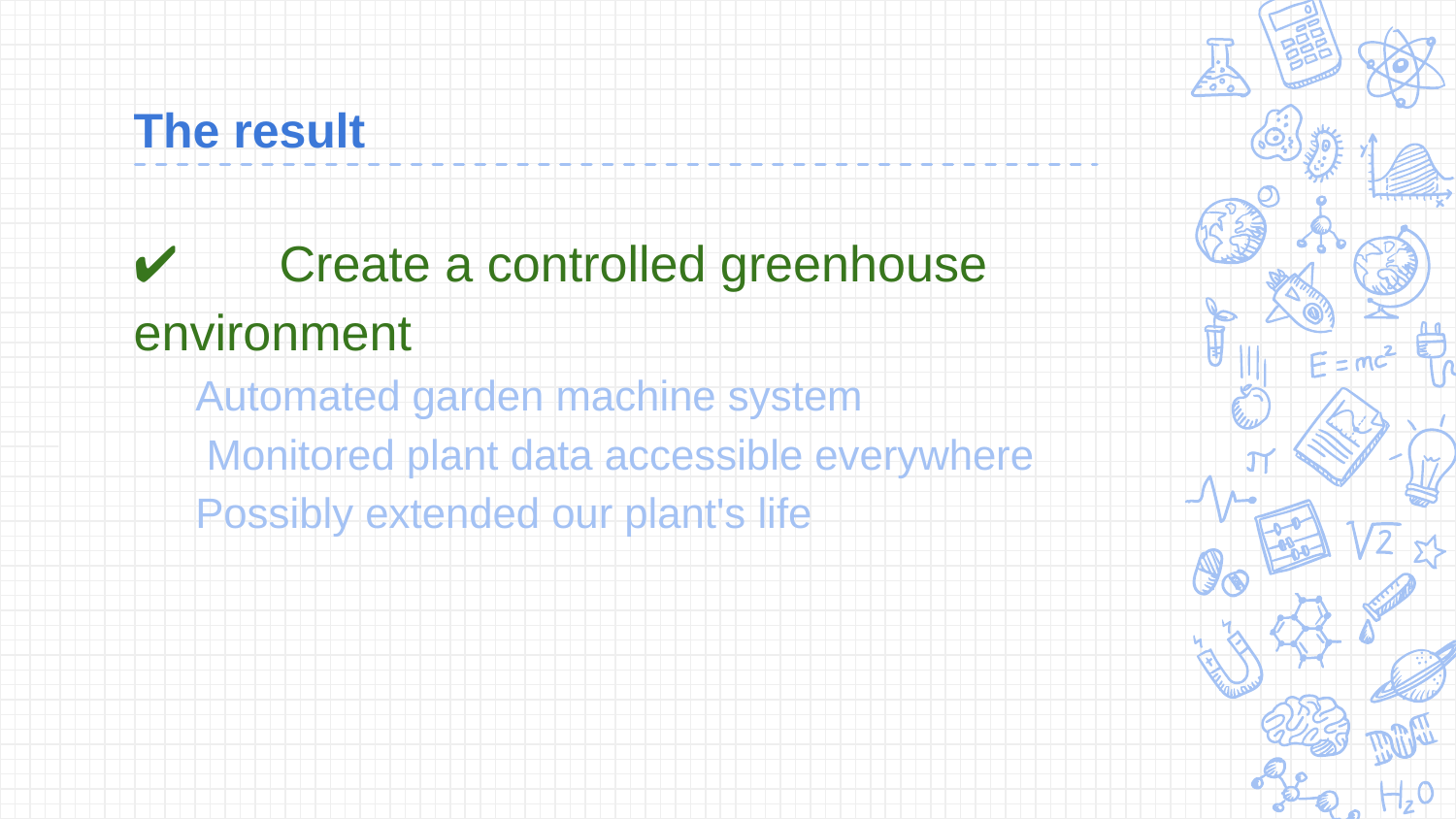

# The result
✔	Create a controlled greenhouse environment
Automated garden machine system
Monitored plant data accessible everywhere
Possibly extended our plant's life